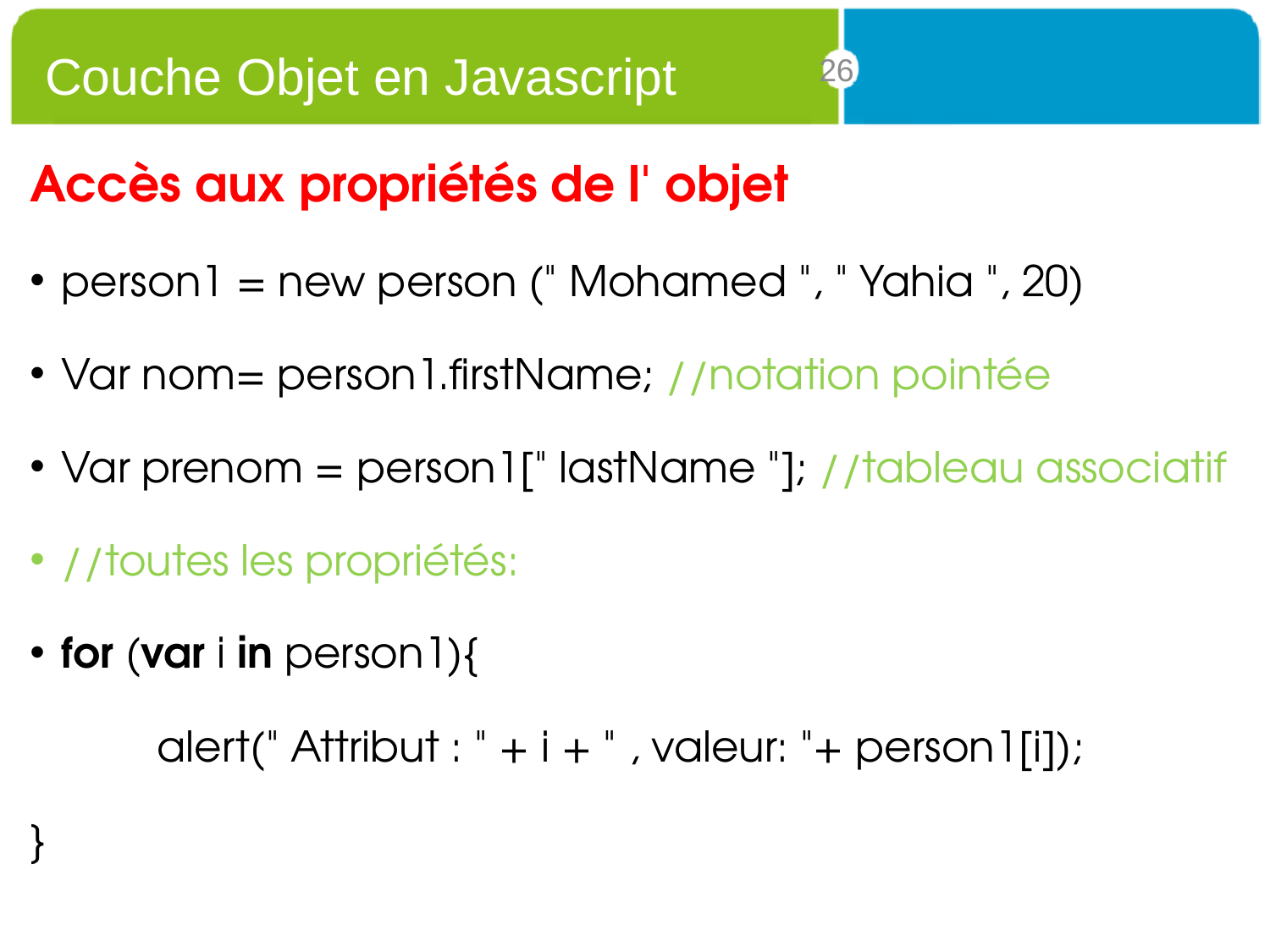

# Couche Objet en Javascript
26
Accès aux propriétés de l' objet
person1 = new person (" Mohamed ", " Yahia ", 20)
Var nom= person1.firstName; //notation pointée
Var prenom = person1[" lastName "]; //tableau associatif
//toutes les propriétés:
for (var i in person1){
	alert(" Attribut : " + i + " , valeur: "+ person1[i]);
}